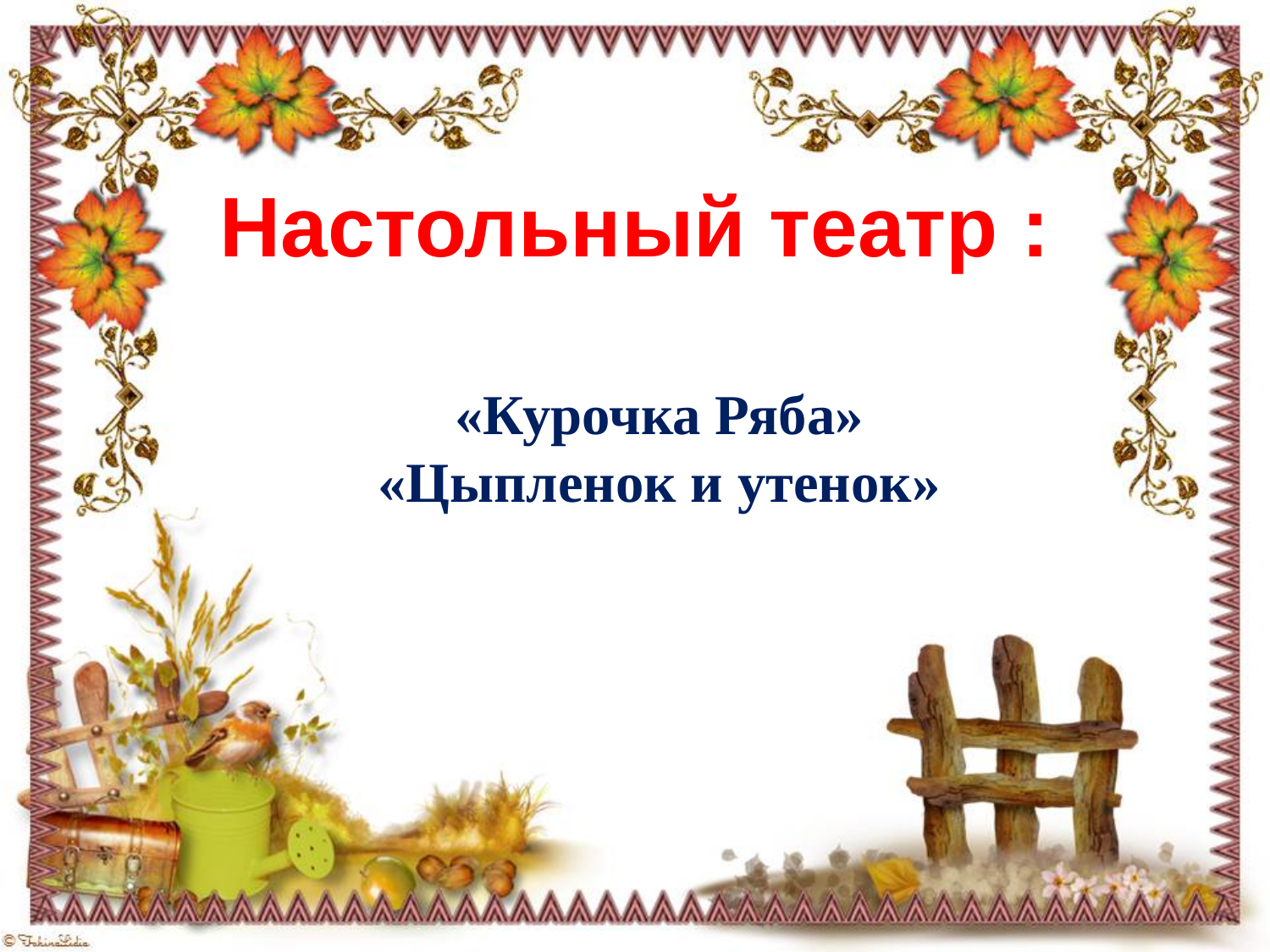

# Настольный театр :
«Курочка Ряба»
«Цыпленок и утенок»